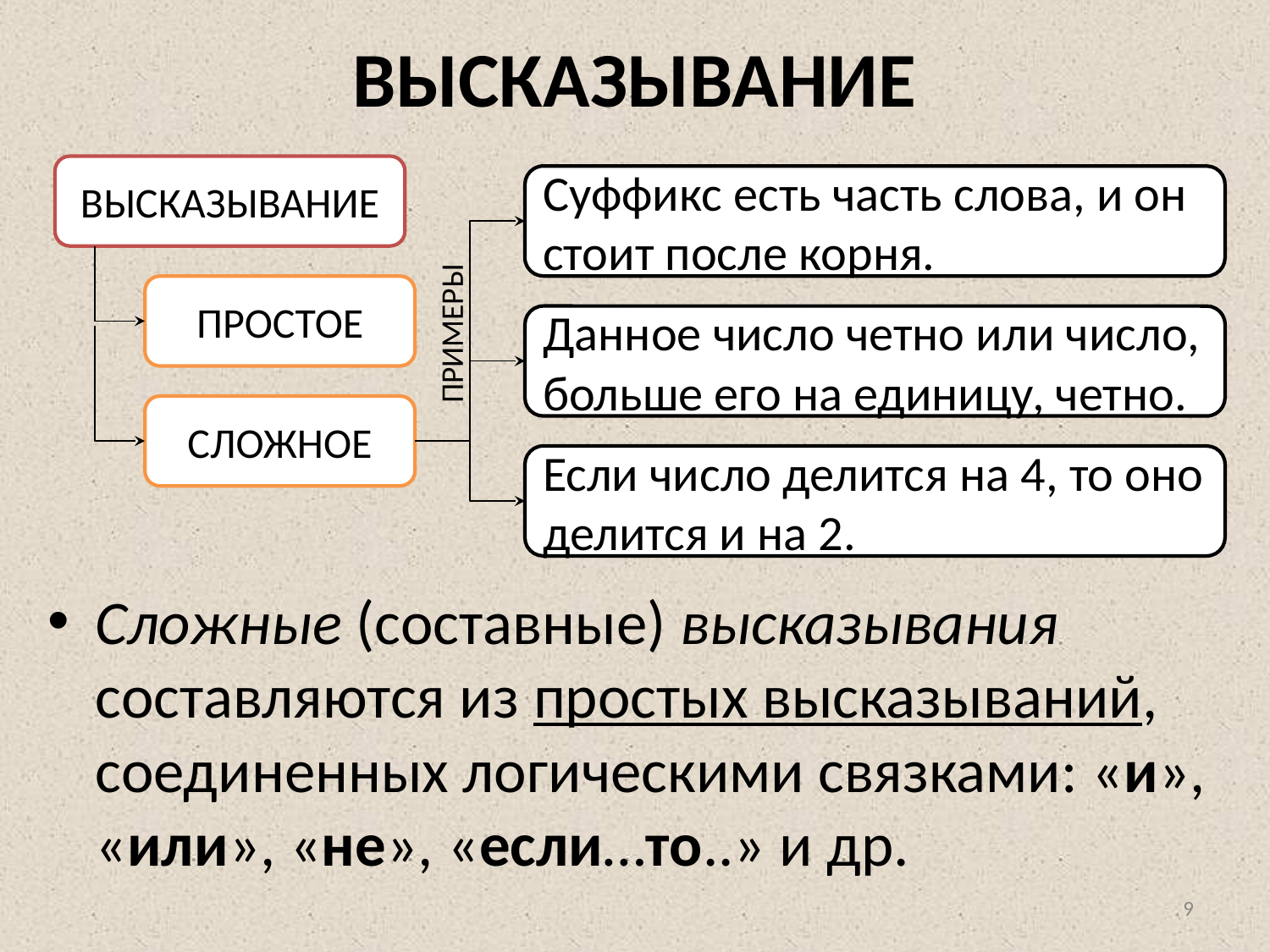

# ВЫСКАЗЫВАНИЕ
ВЫСКАЗЫВАНИЕ
Суффикс есть часть слова, и он стоит после корня.
ПРОСТОЕ
Данное число четно или число, больше его на единицу, четно.
СЛОЖНОЕ
Если число делится на 4, то оно делится и на 2.
ПРИМЕРЫ
Сложные (составные) высказывания составляются из простых высказываний, соединенных логическими связками: «и», «или», «не», «если…то..» и др.
9